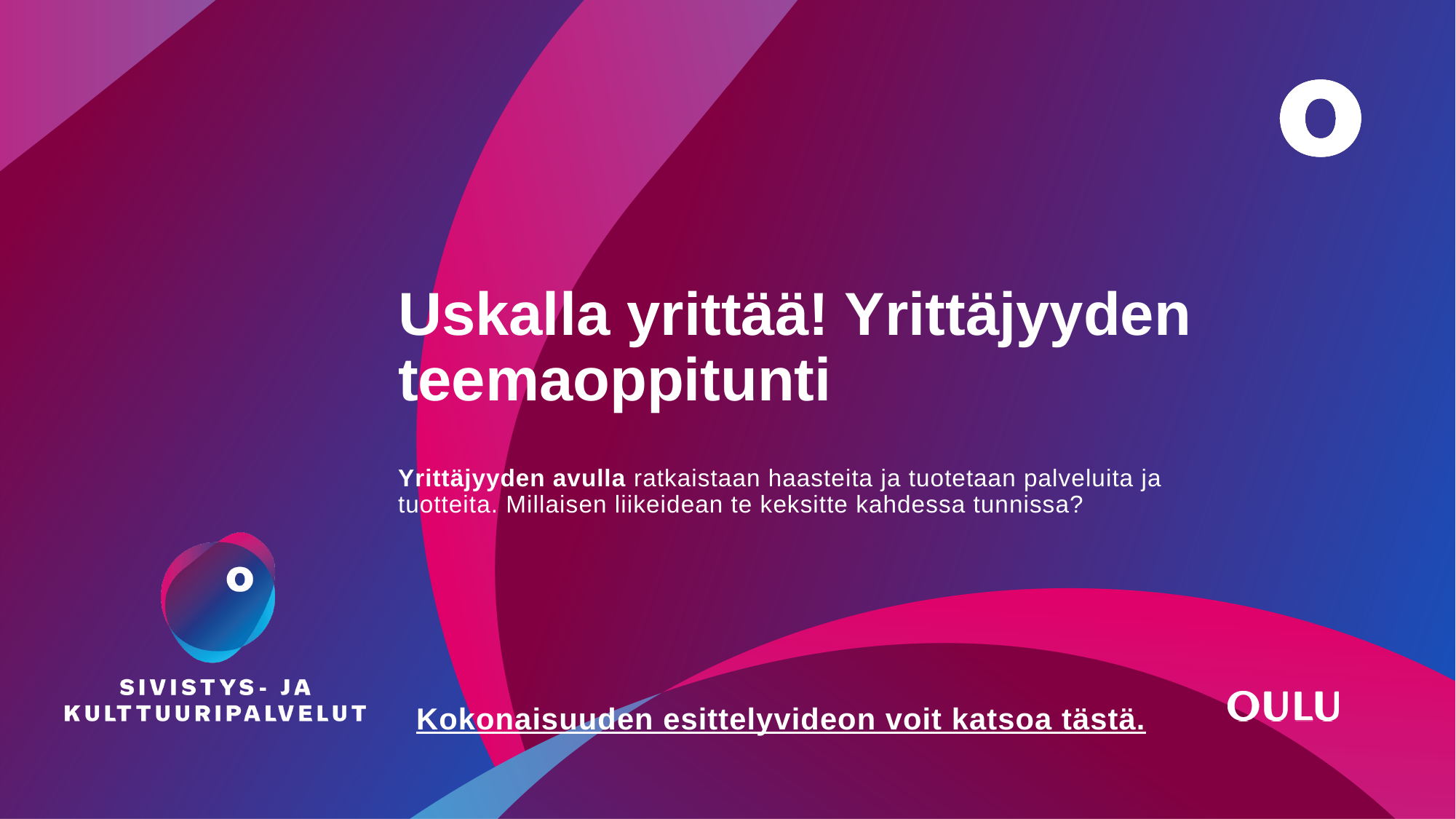

# Uskalla yrittää! Yrittäjyyden teemaoppitunti
Yrittäjyyden avulla ratkaistaan haasteita ja tuotetaan palveluita ja tuotteita. Millaisen liikeidean te keksitte kahdessa tunnissa?
Kokonaisuuden esittelyvideon voit katsoa tästä.